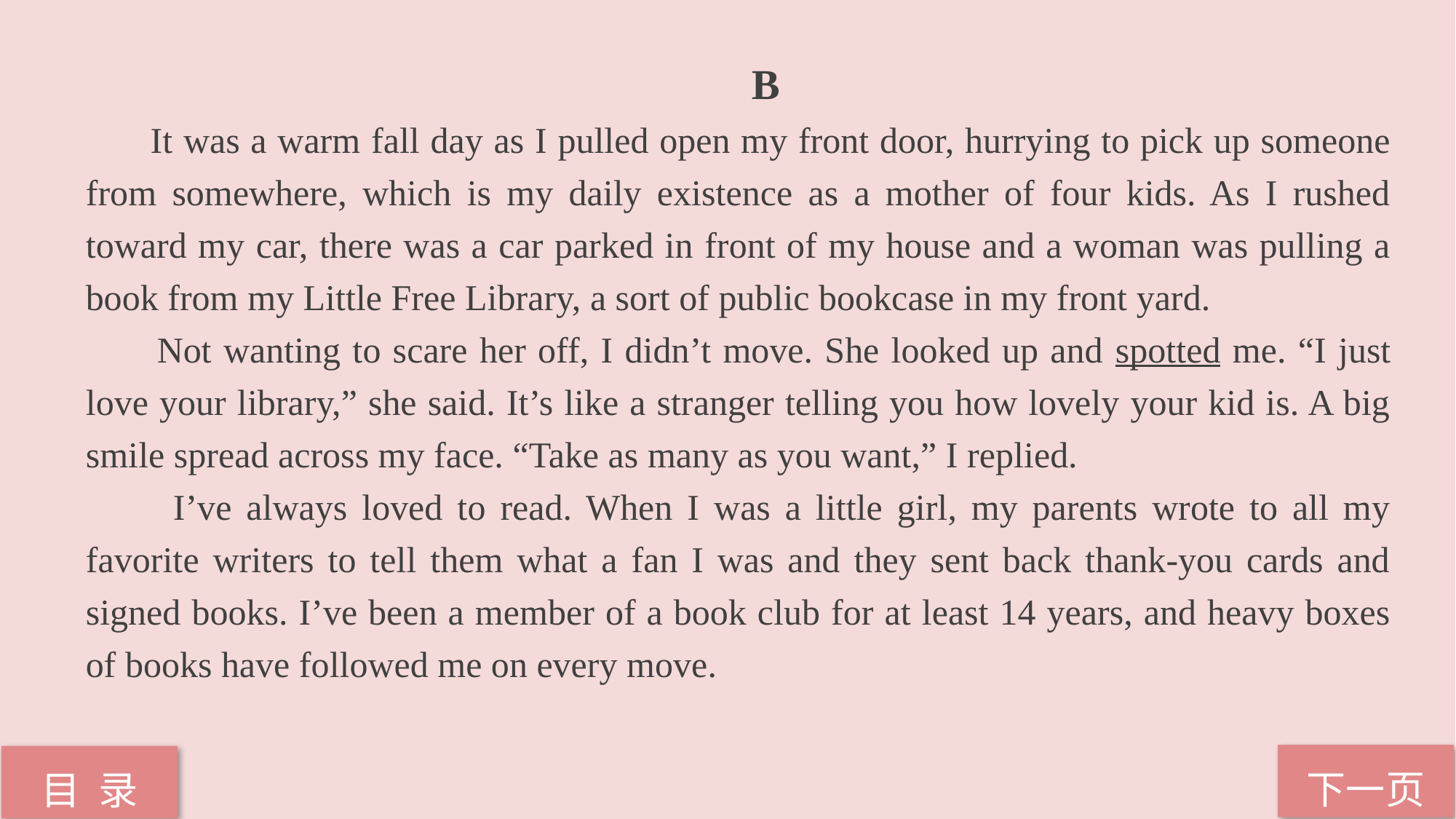

B
      It was a warm fall day as I pulled open my front door, hurrying to pick up someone from somewhere, which is my daily existence as a mother of four kids. As I rushed toward my car, there was a car parked in front of my house and a woman was pulling a book from my Little Free Library, a sort of public bookcase in my front yard.
      Not wanting to scare her off, I didn’t move. She looked up and spotted me. “I just love your library,” she said. It’s like a stranger telling you how lovely your kid is. A big smile spread across my face. “Take as many as you want,” I replied.
      I’ve always loved to read. When I was a little girl, my parents wrote to all my favorite writers to tell them what a fan I was and they sent back thank-you cards and signed books. I’ve been a member of a book club for at least 14 years, and heavy boxes of books have followed me on every move.